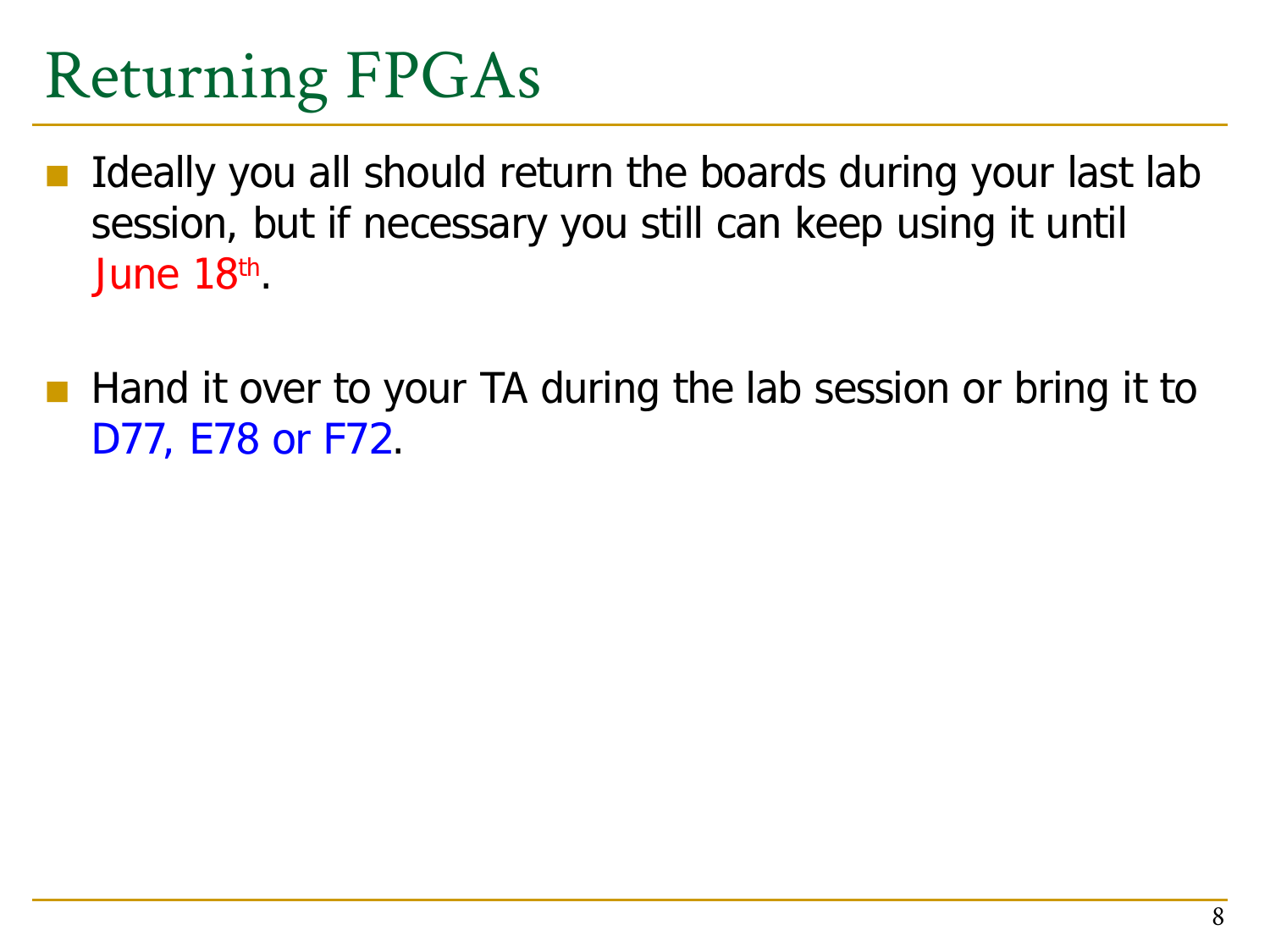

# Returning FPGAs
Ideally you all should return the boards during your last lab session, but if necessary you still can keep using it until June 18th.

Hand it over to your TA during the lab session or bring it to D77, E78 or F72.
8